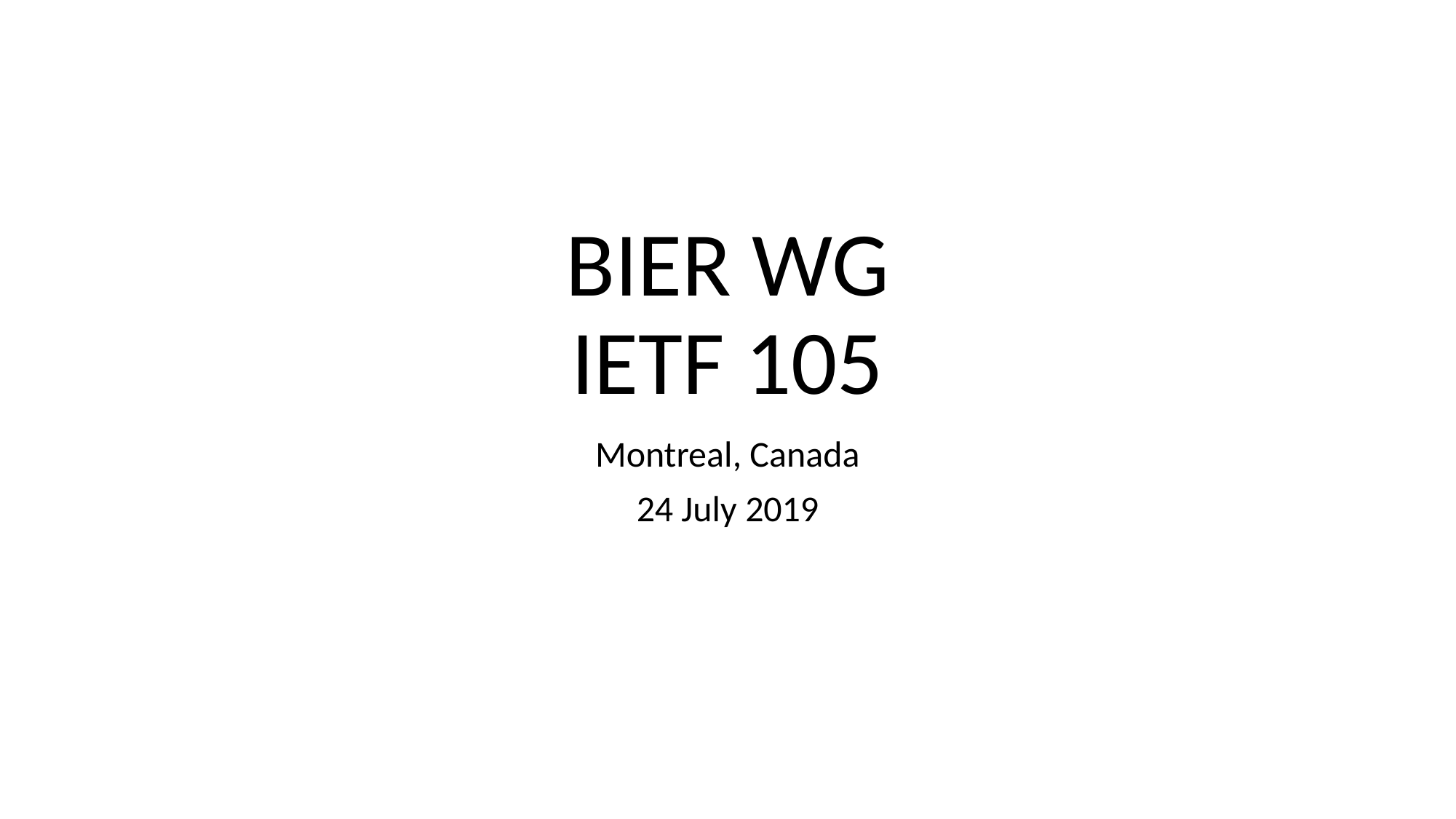

# BIER WG IETF 105
Montreal, Canada
24 July 2019